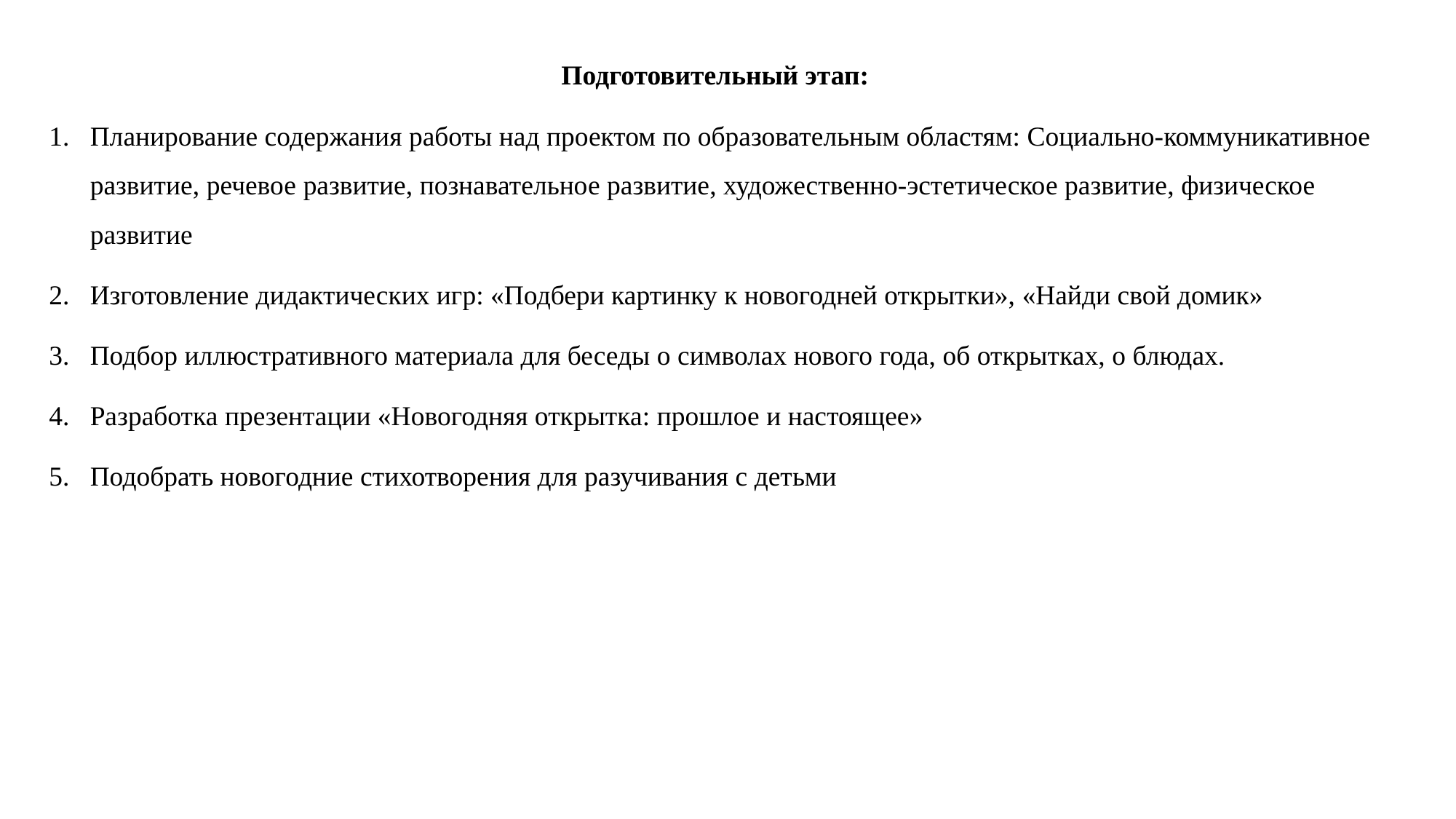

Подготовительный этап:
Планирование содержания работы над проектом по образовательным областям: Социально-коммуникативное развитие, речевое развитие, познавательное развитие, художественно-эстетическое развитие, физическое развитие
Изготовление дидактических игр: «Подбери картинку к новогодней открытки», «Найди свой домик»
Подбор иллюстративного материала для беседы о символах нового года, об открытках, о блюдах.
Разработка презентации «Новогодняя открытка: прошлое и настоящее»
Подобрать новогодние стихотворения для разучивания с детьми